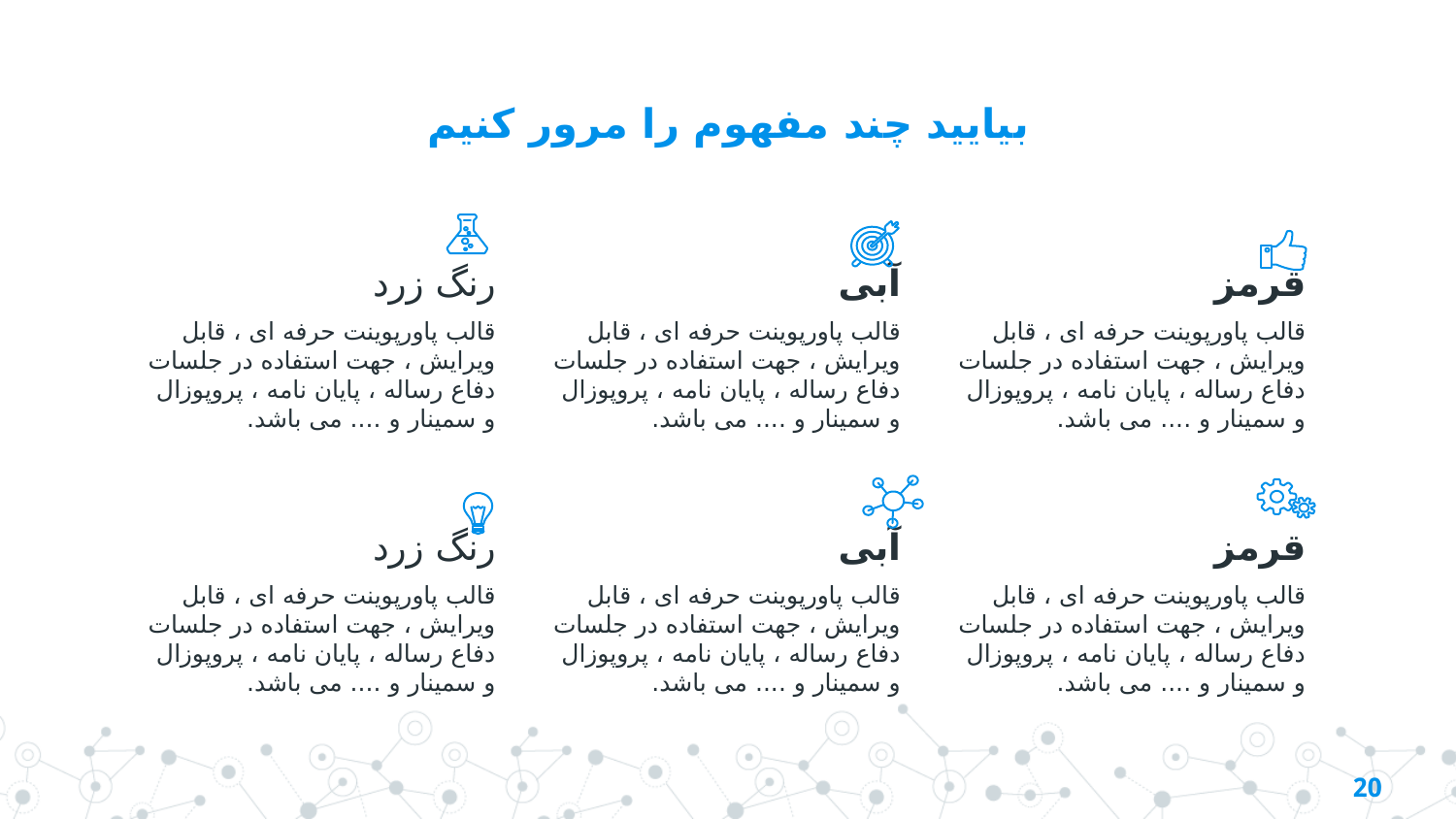

# بیایید چند مفهوم را مرور کنیم

رنگ زرد
قالب پاورپوينت حرفه ای ، قابل ویرایش ، جهت استفاده در جلسات دفاع رساله ، پایان نامه ، پروپوزال و سمینار و .... می باشد.
آبی
قالب پاورپوينت حرفه ای ، قابل ویرایش ، جهت استفاده در جلسات دفاع رساله ، پایان نامه ، پروپوزال و سمینار و .... می باشد.
قرمز
قالب پاورپوينت حرفه ای ، قابل ویرایش ، جهت استفاده در جلسات دفاع رساله ، پایان نامه ، پروپوزال و سمینار و .... می باشد.

رنگ زرد
قالب پاورپوينت حرفه ای ، قابل ویرایش ، جهت استفاده در جلسات دفاع رساله ، پایان نامه ، پروپوزال و سمینار و .... می باشد.
آبی
قالب پاورپوينت حرفه ای ، قابل ویرایش ، جهت استفاده در جلسات دفاع رساله ، پایان نامه ، پروپوزال و سمینار و .... می باشد.
قرمز
قالب پاورپوينت حرفه ای ، قابل ویرایش ، جهت استفاده در جلسات دفاع رساله ، پایان نامه ، پروپوزال و سمینار و .... می باشد.
20